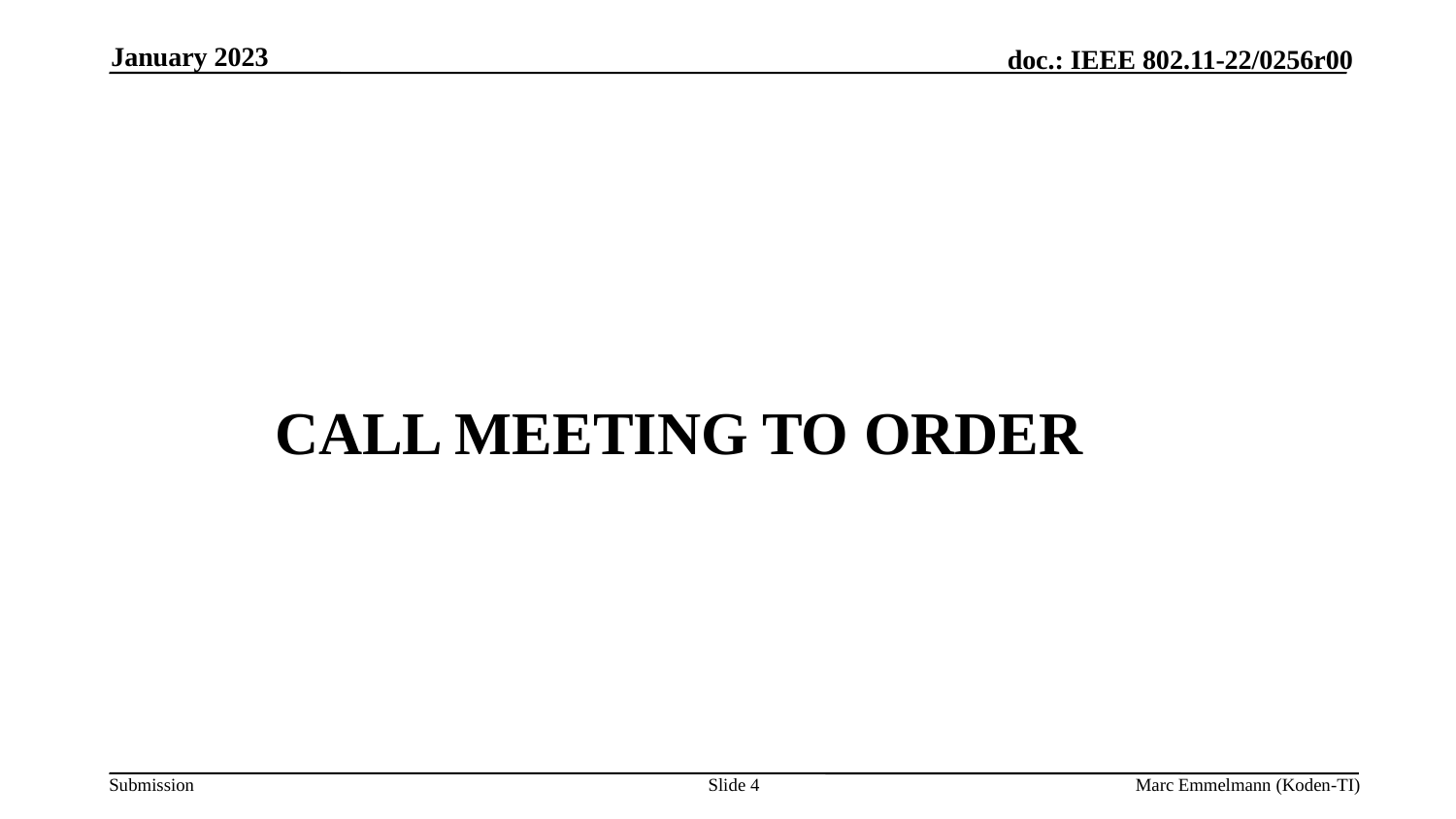

January 2023
# Call Meeting to Order
Slide 4
Marc Emmelmann (Koden-TI)